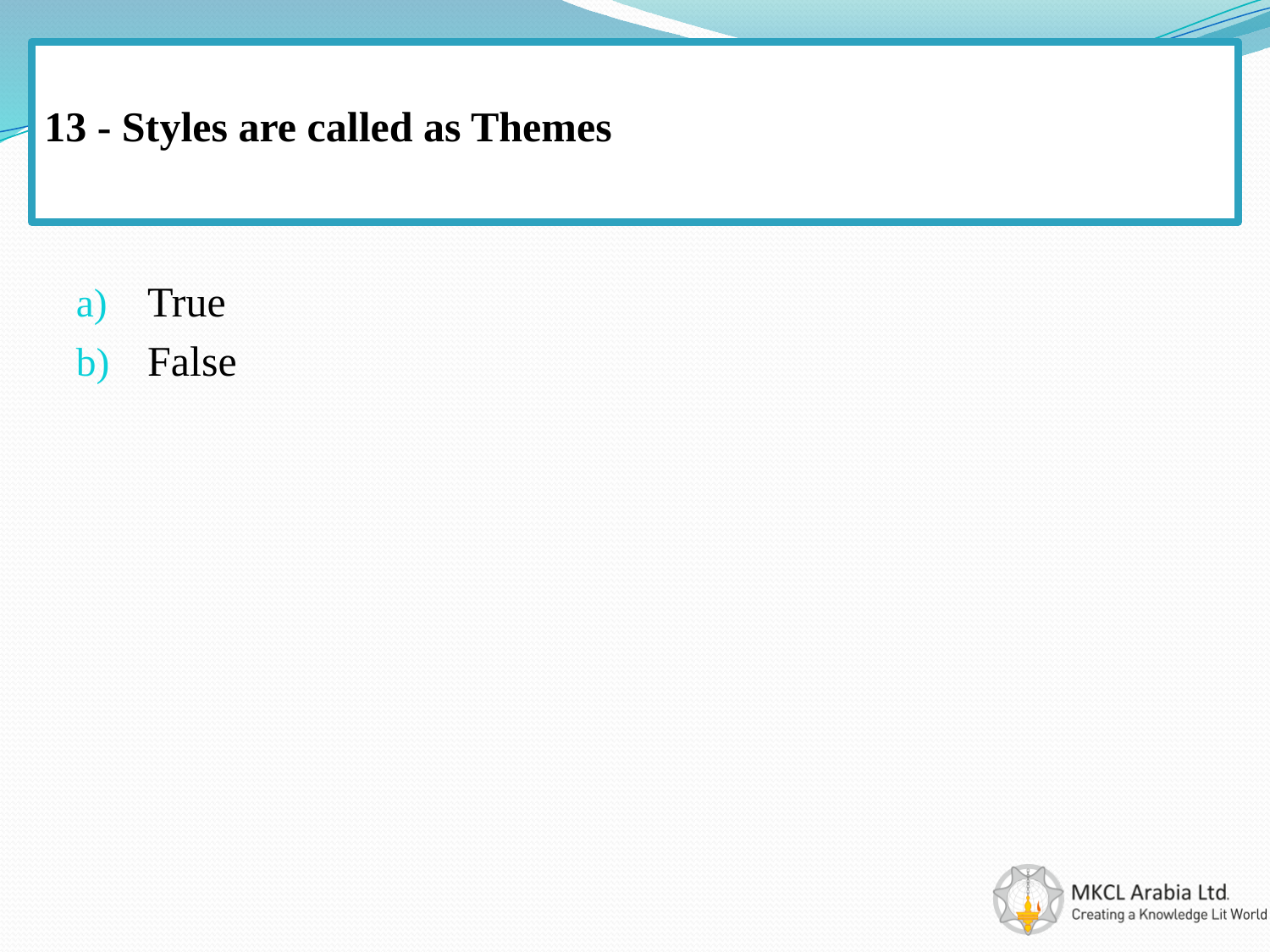

# 13 - Styles are called as Themes
True
False